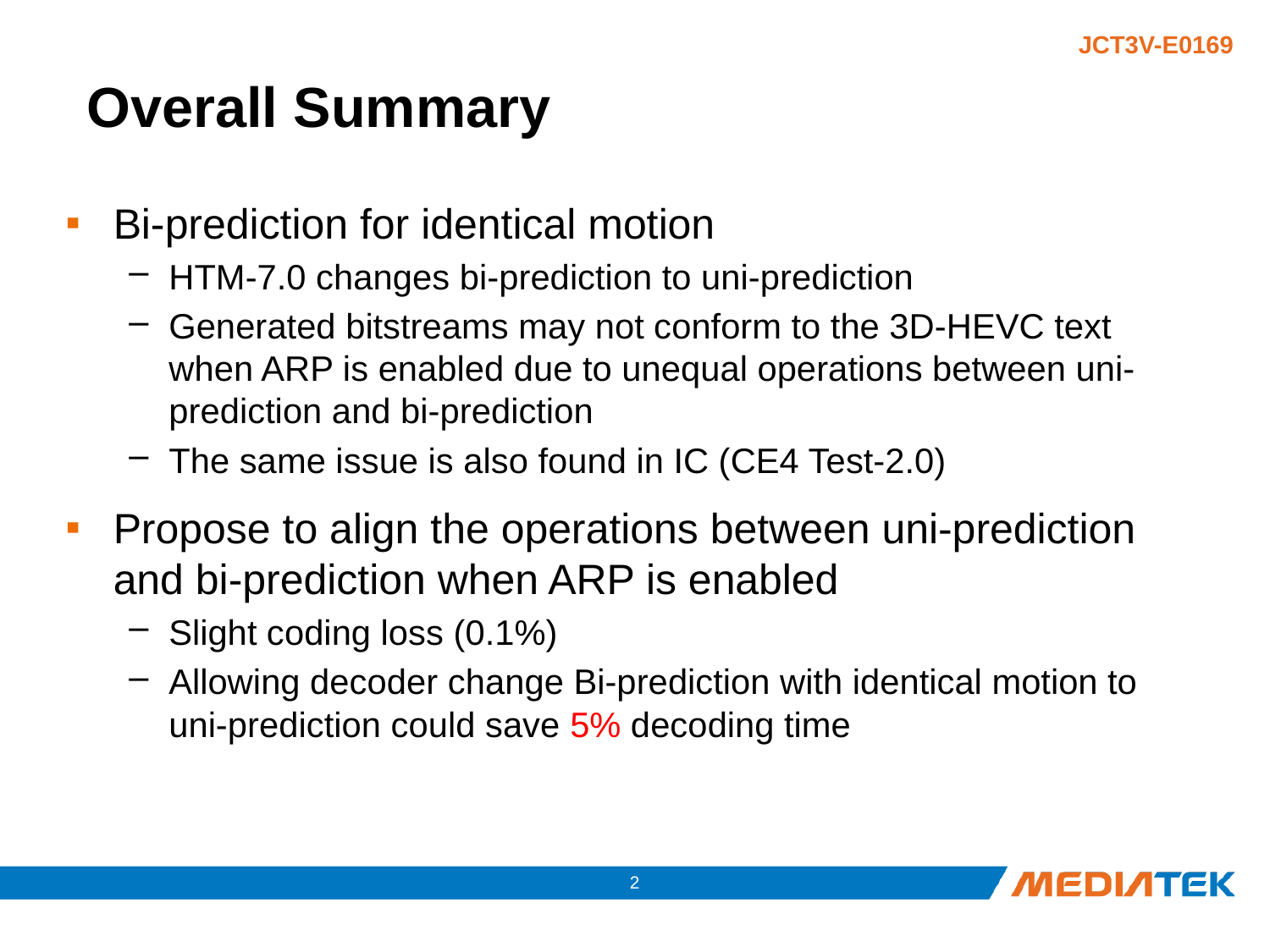

# Overall Summary
Bi-prediction for identical motion
HTM-7.0 changes bi-prediction to uni-prediction
Generated bitstreams may not conform to the 3D-HEVC text when ARP is enabled due to unequal operations between uni-prediction and bi-prediction
The same issue is also found in IC (CE4 Test-2.0)
Propose to align the operations between uni-prediction and bi-prediction when ARP is enabled
Slight coding loss (0.1%)
Allowing decoder change Bi-prediction with identical motion to uni-prediction could save 5% decoding time

2